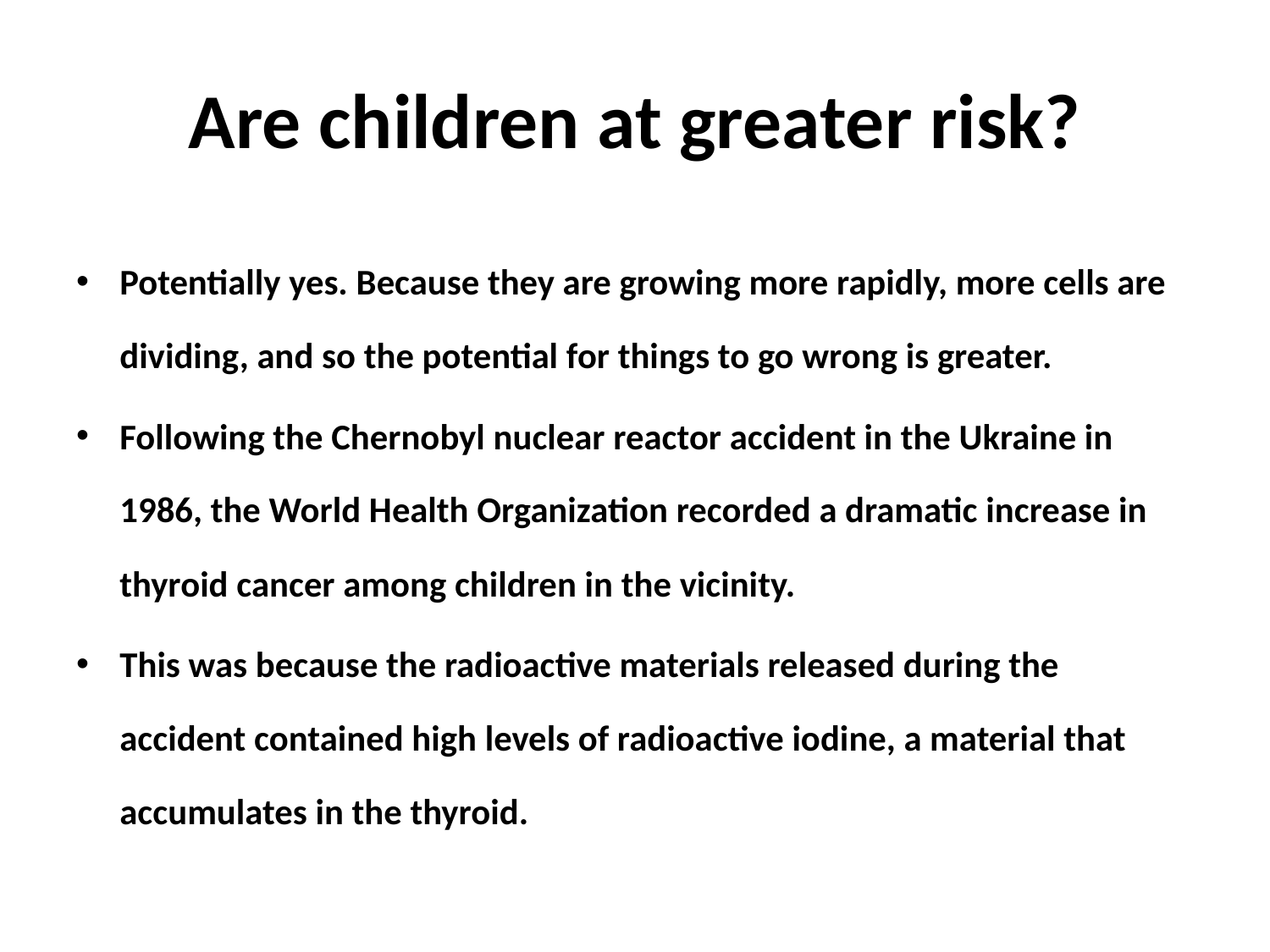

# Are children at greater risk?
Potentially yes. Because they are growing more rapidly, more cells are dividing, and so the potential for things to go wrong is greater.
Following the Chernobyl nuclear reactor accident in the Ukraine in 1986, the World Health Organization recorded a dramatic increase in thyroid cancer among children in the vicinity.
This was because the radioactive materials released during the accident contained high levels of radioactive iodine, a material that accumulates in the thyroid.